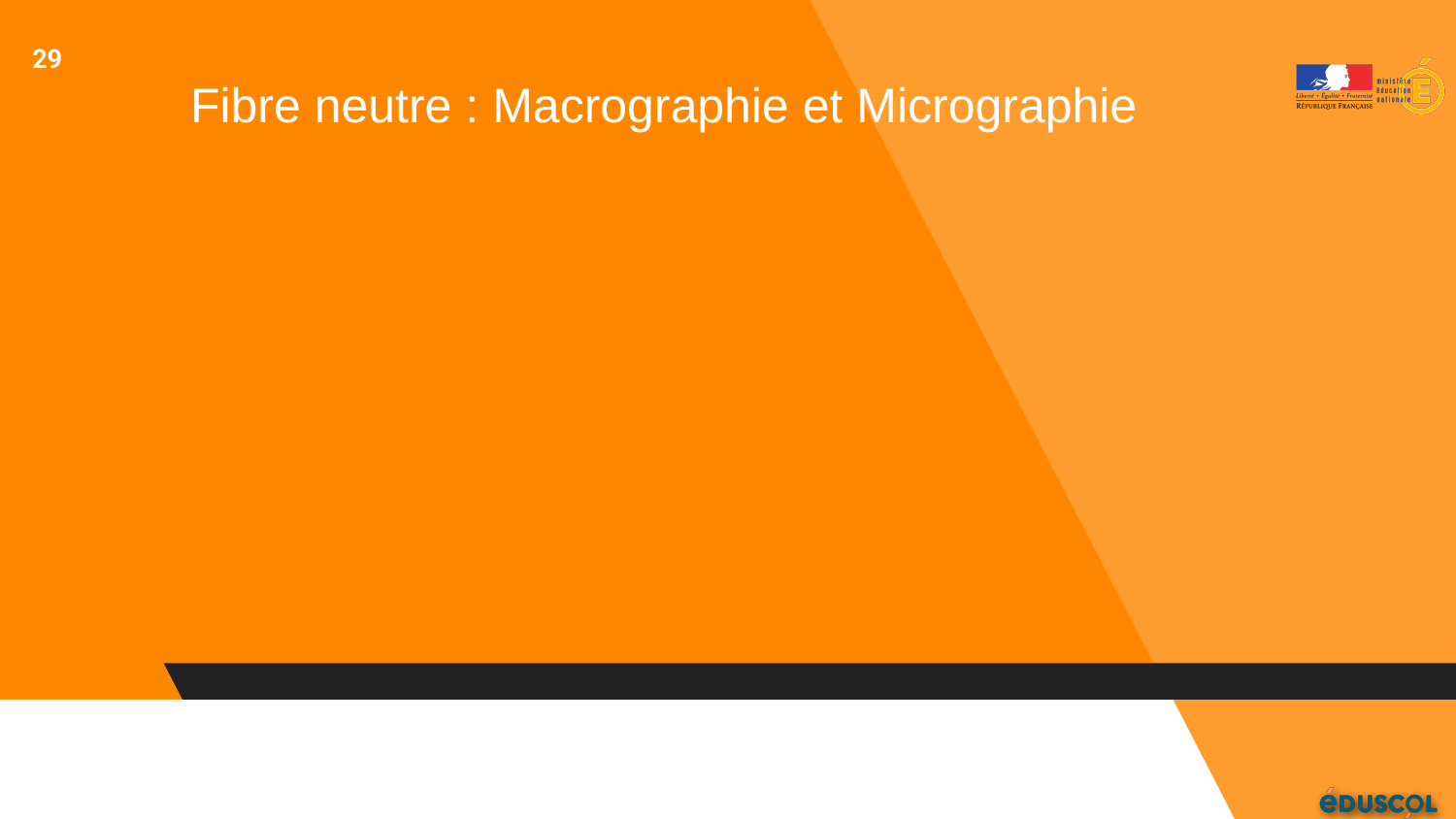

29
# Fibre neutre : Macrographie et Micrographie